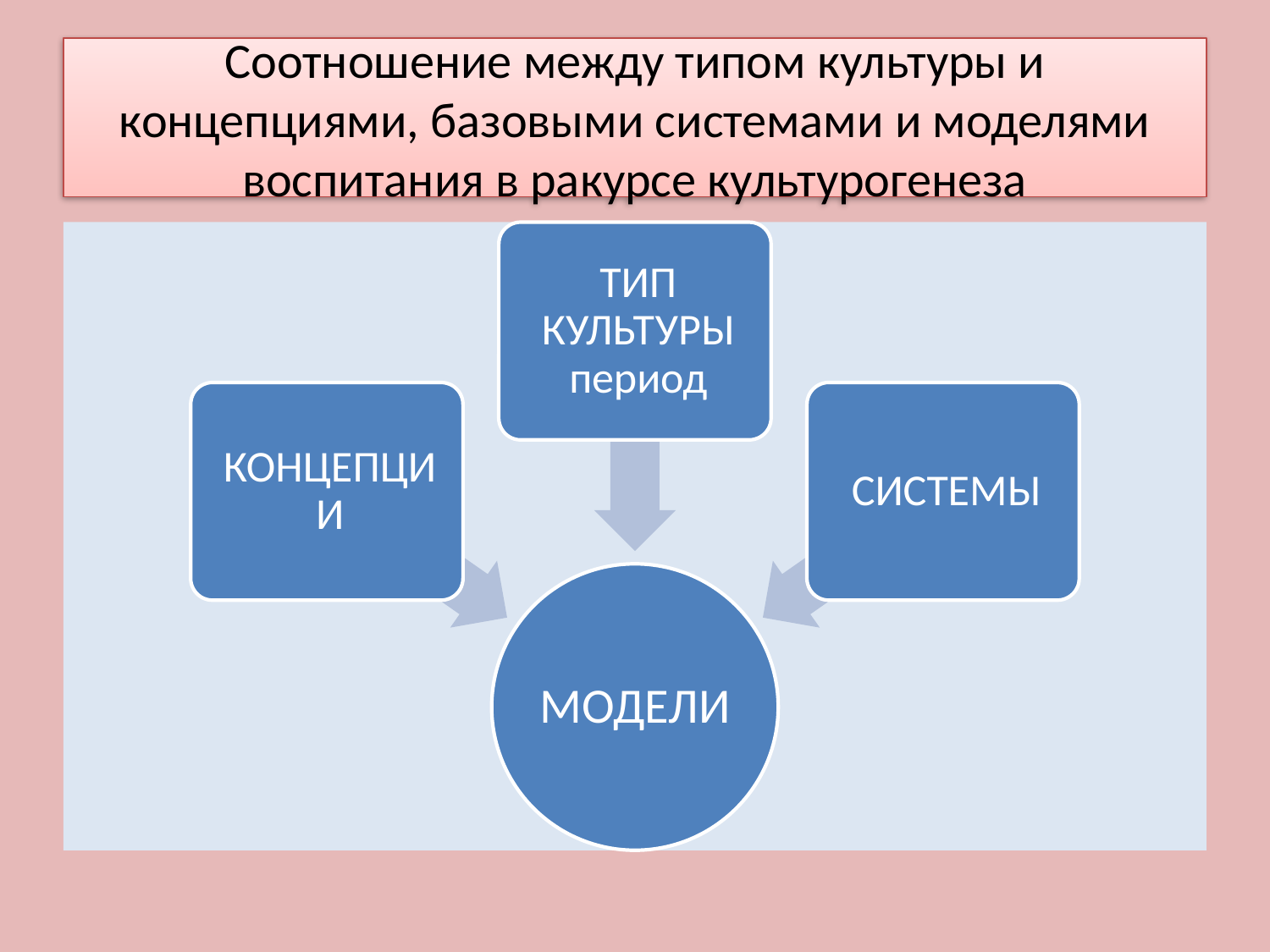

# Соотношение между типом культуры и концепциями, базовыми системами и моделями воспитания в ракурсе культурогенеза
МОДЕЛИ
КОНЦЕПЦИИ
ТИП КУЛЬТУРЫ период
СИСТЕМЫ